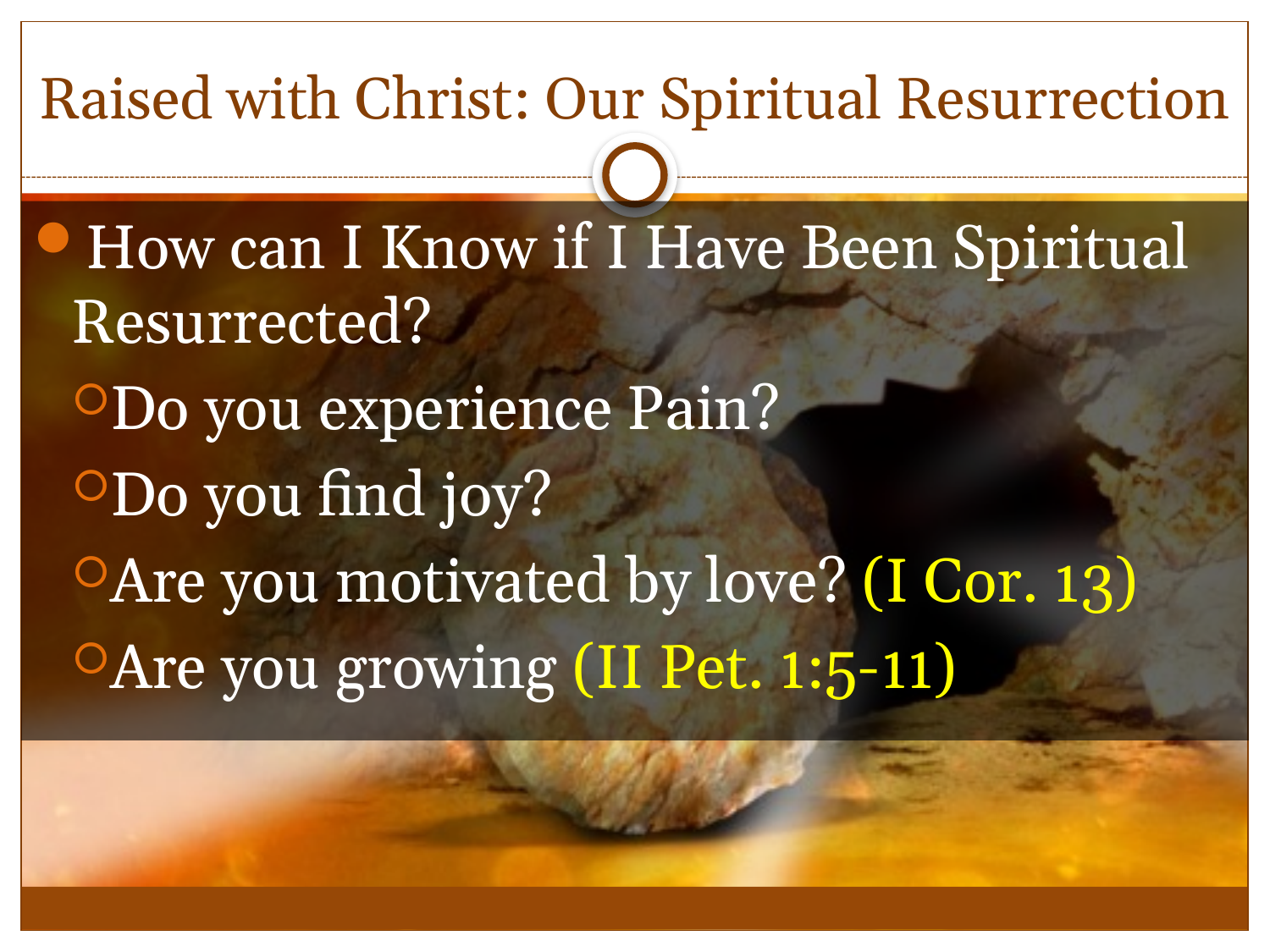

# Raised with Christ: Our Spiritual Resurrection
How can I Know if I Have Been Spiritual Resurrected?
Do you experience Pain?
Do you find joy?
Are you motivated by love? (I Cor. 13)
Are you growing (II Pet. 1:5-11)